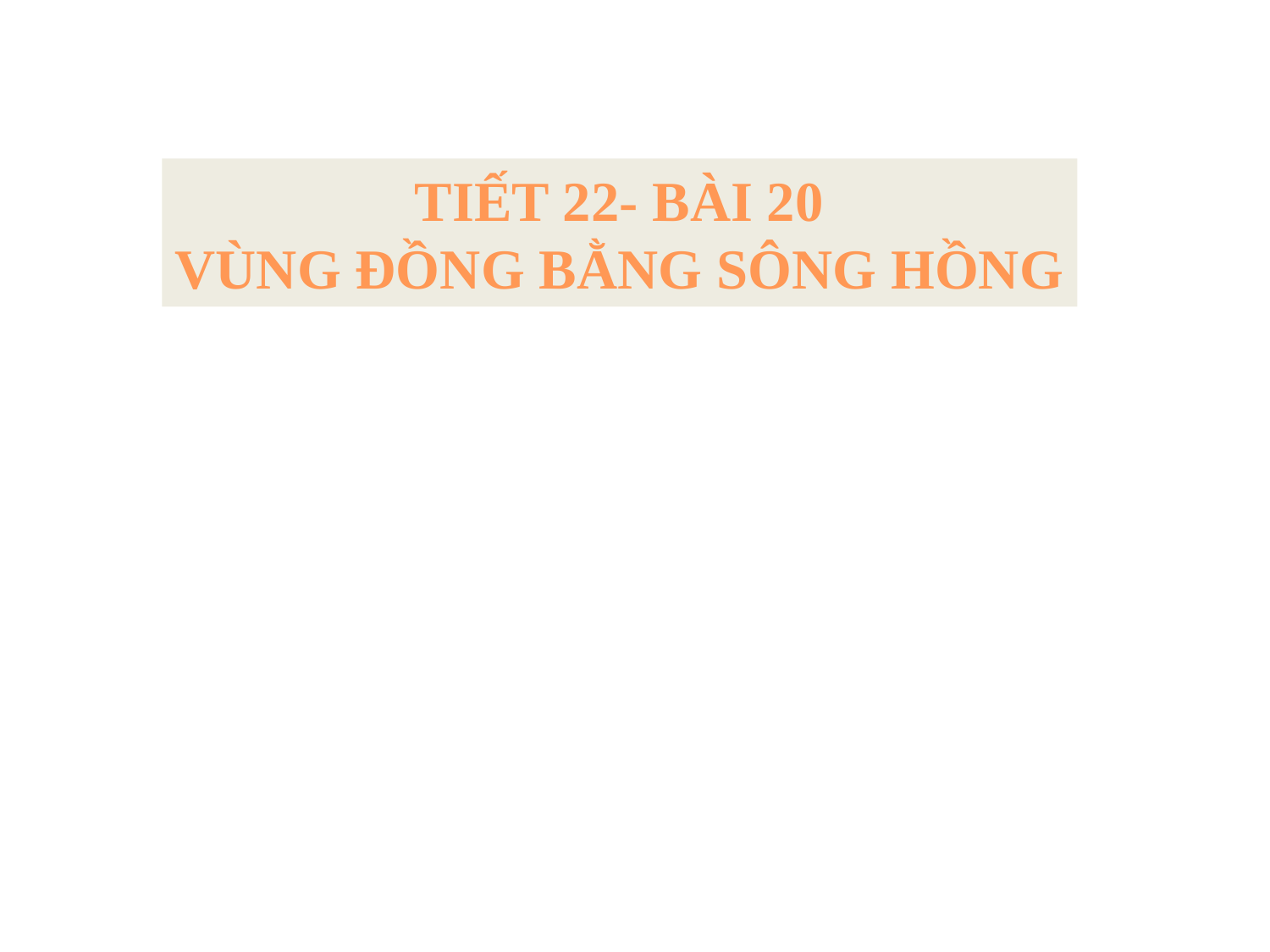

TIẾT 22- BÀI 20
VÙNG ĐỒNG BẰNG SÔNG HỒNG